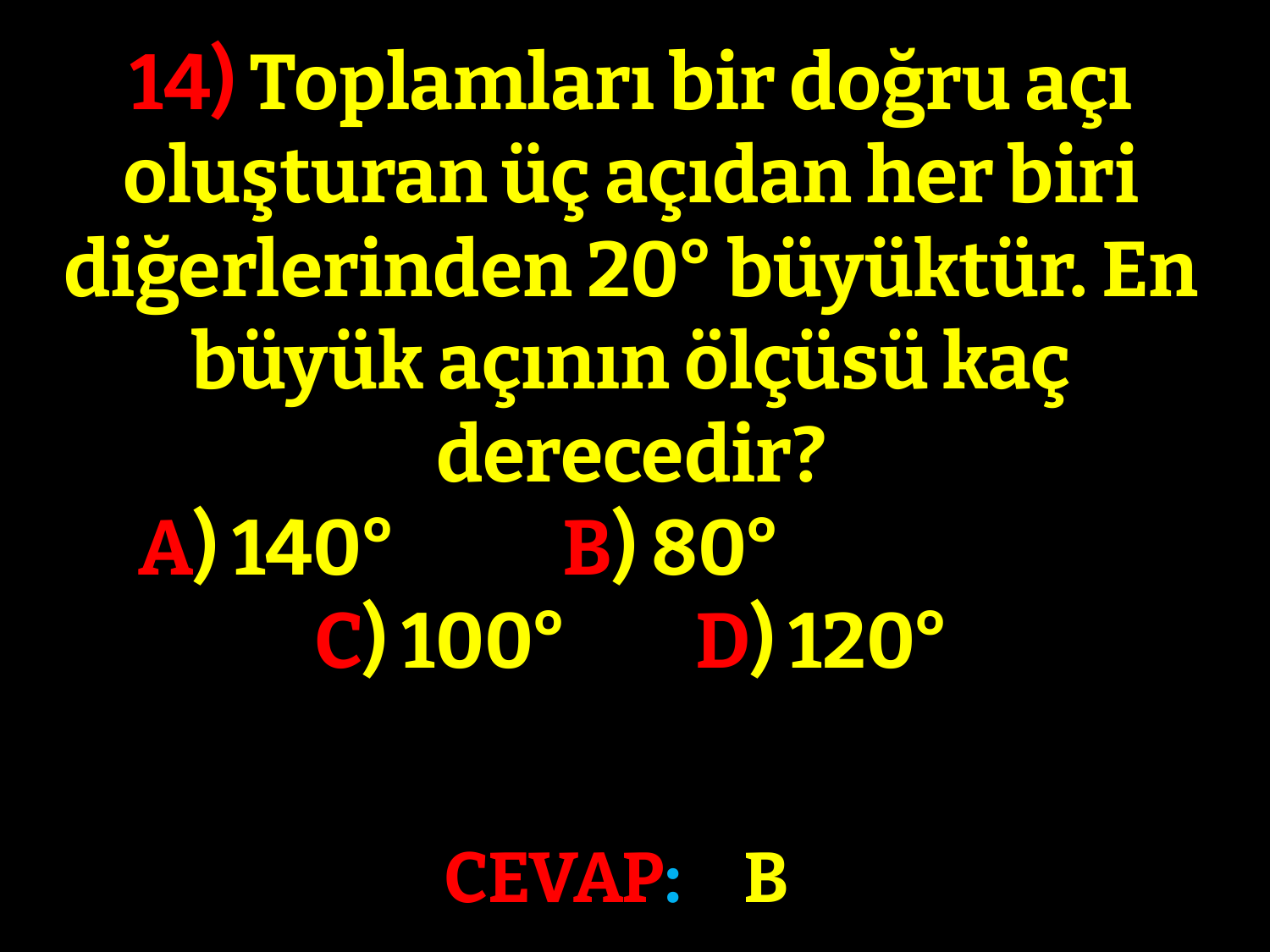

14) Toplamları bir doğru açı oluşturan üç açıdan her biri diğerlerinden 20° büyüktür. En büyük açının ölçüsü kaç derecedir?
        A) 140°		  B) 80°		                        C) 100°		D) 120°

#
CEVAP:
B